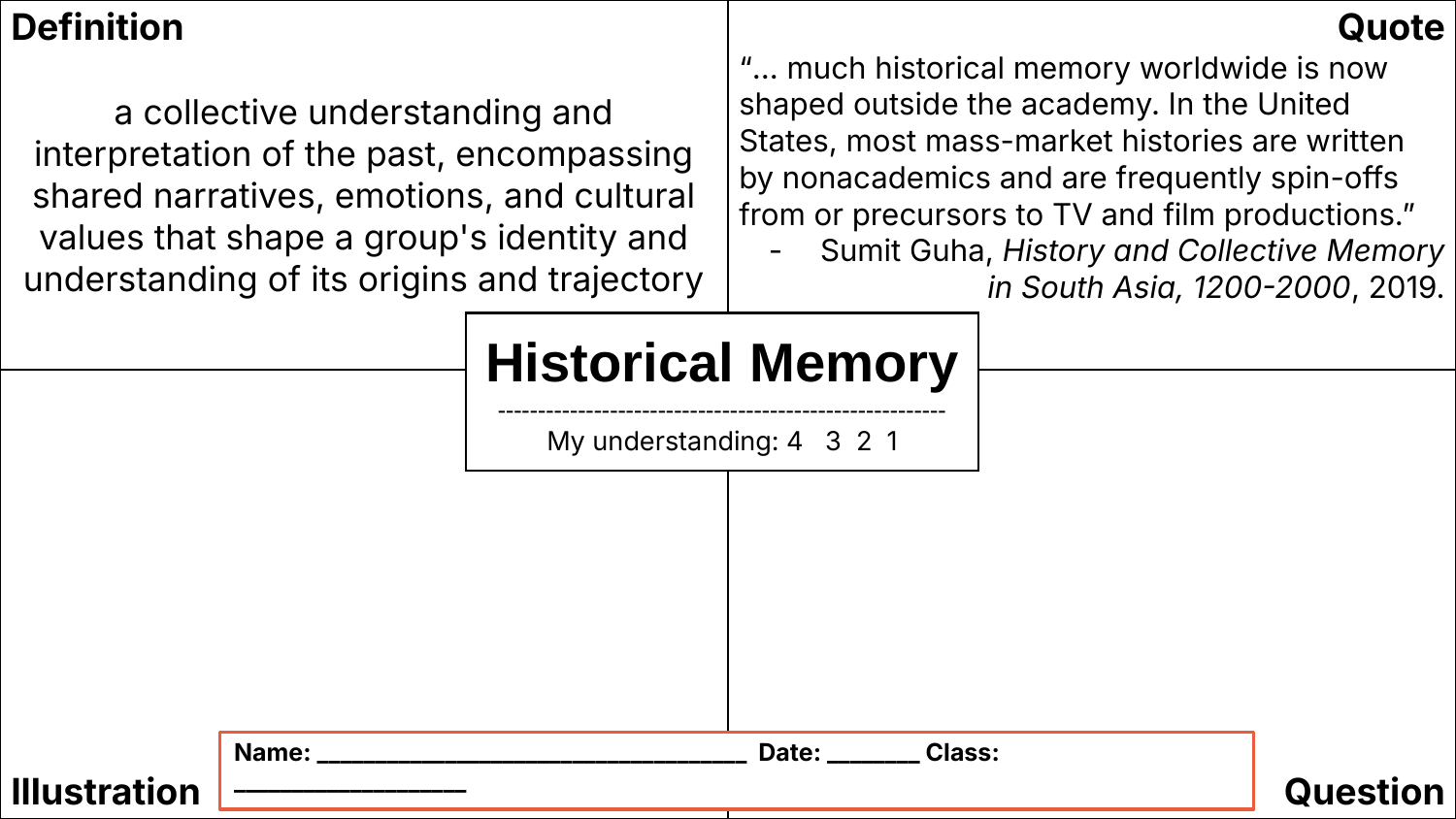

| Definition a collective understanding and interpretation of the past, encompassing shared narratives, emotions, and cultural values that shape a group's identity and understanding of its origins and trajectory | Quote “... much historical memory worldwide is now shaped outside the academy. In the United States, most mass-market histories are written by nonacademics and are frequently spin-offs from or precursors to TV and film productions.” Sumit Guha, History and Collective Memory in South Asia, 1200-2000, 2019. |
| --- | --- |
| Illustration | Question |
Historical Memory
--------------------------------------------------------
My understanding: 4   3  2  1
Name: _____________________________________  Date: ________ Class: ____________________